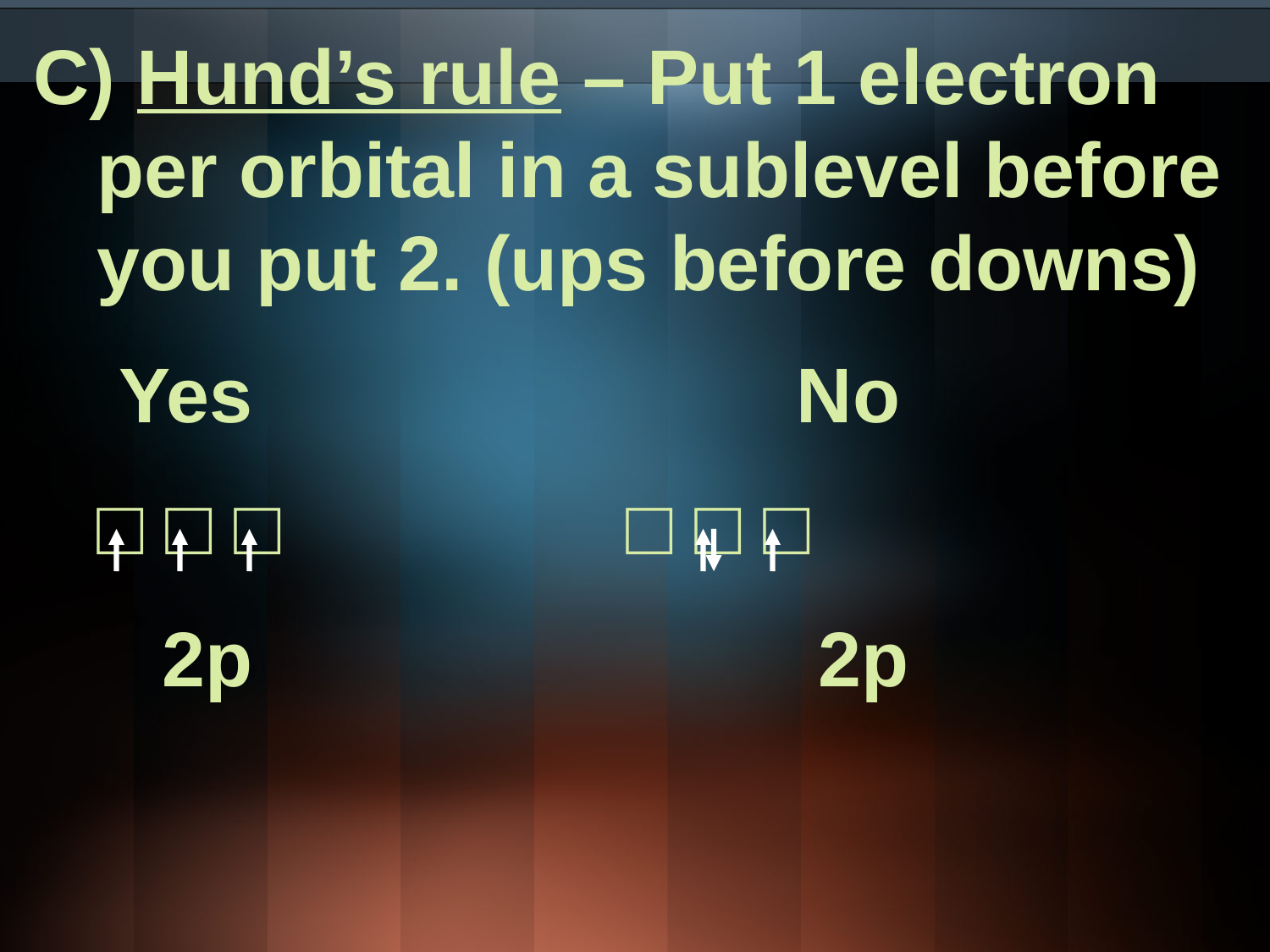

C) Hund’s rule – Put 1 electron per orbital in a sublevel before you put 2. (ups before downs)
	 Yes				   No
	□ □ □ 			 □ □ □
	   2p				    2p